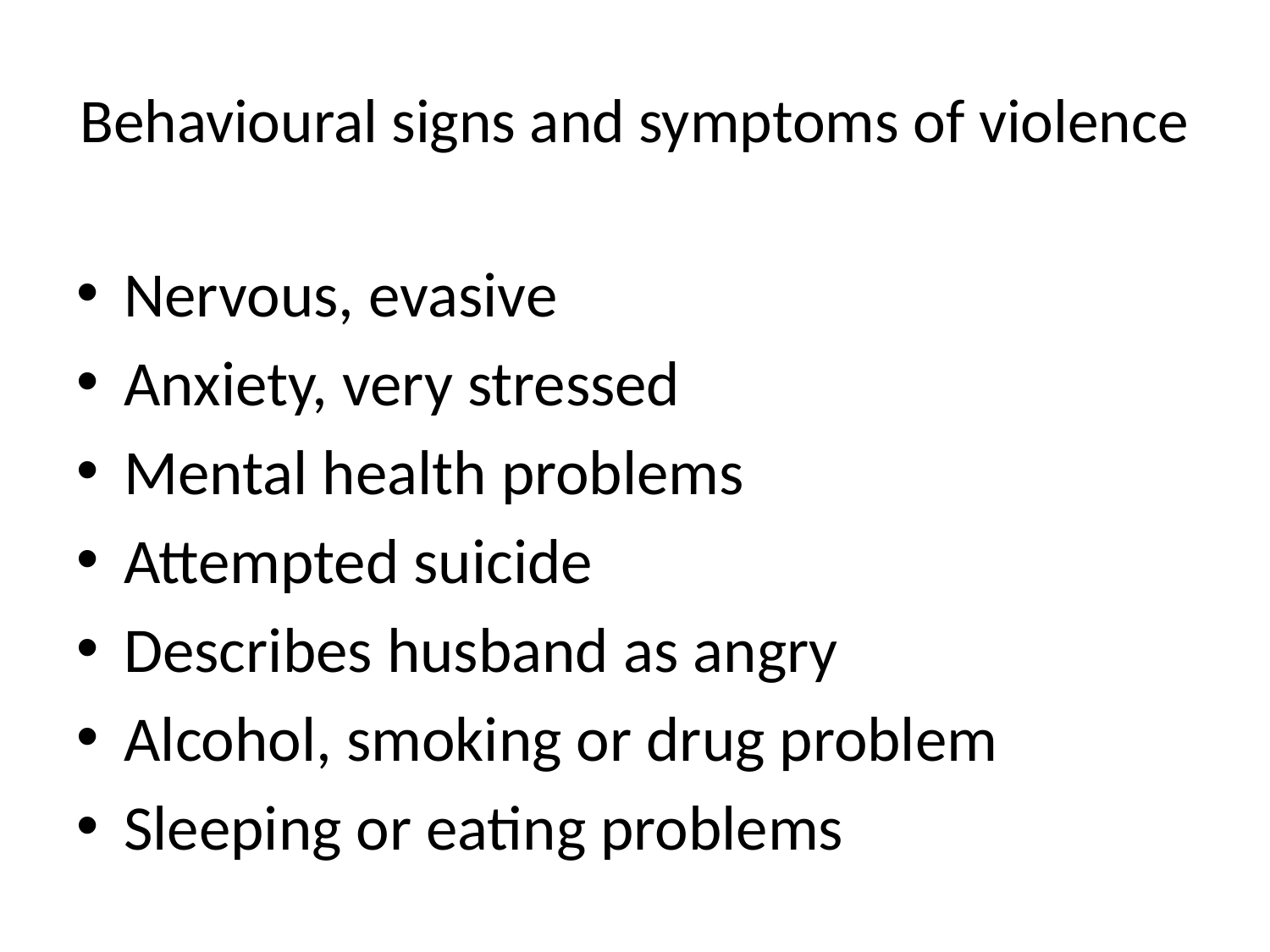

# Behavioural signs and symptoms of violence
Nervous, evasive
Anxiety, very stressed
Mental health problems
Attempted suicide
Describes husband as angry
Alcohol, smoking or drug problem
Sleeping or eating problems